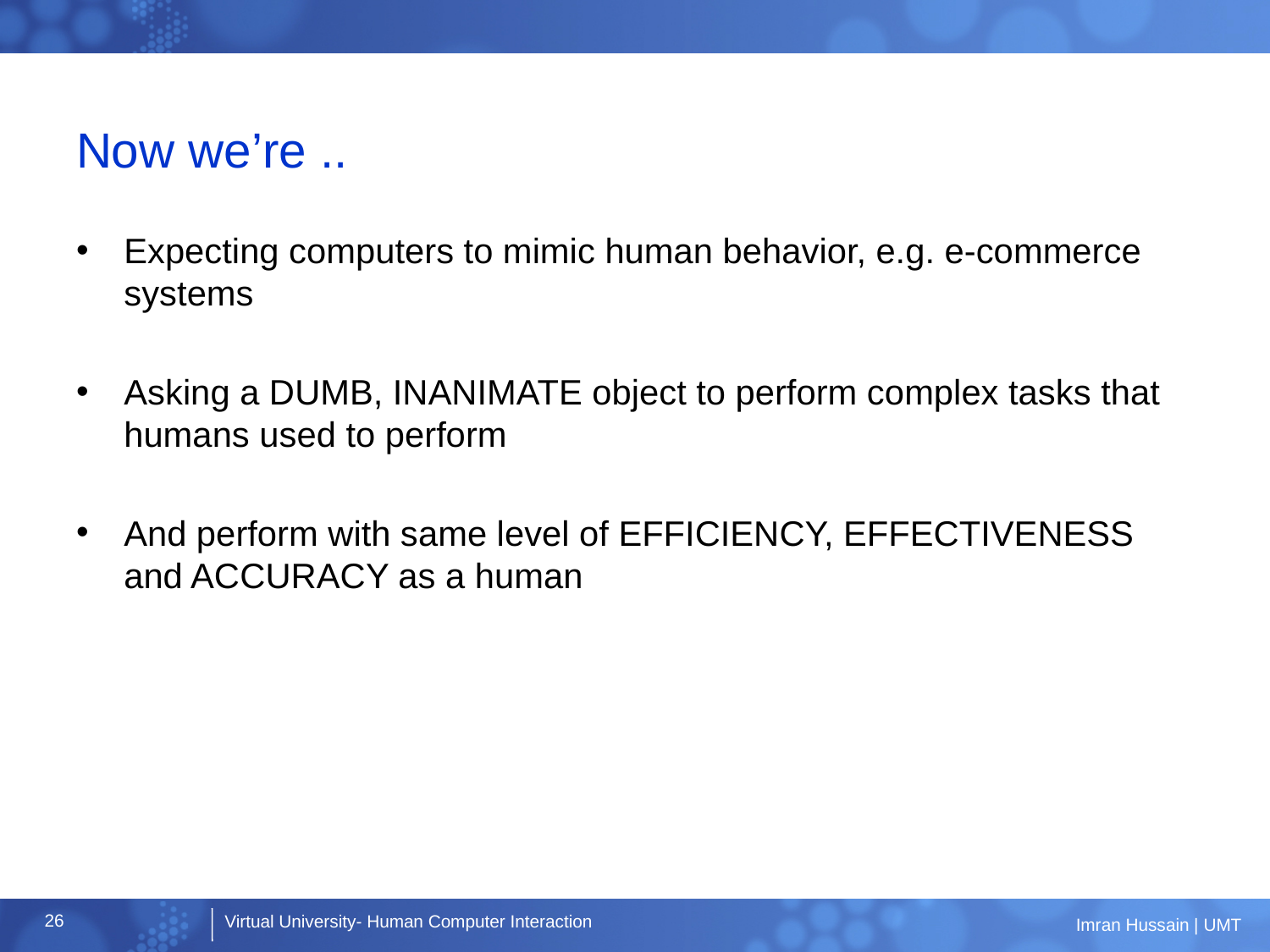

# Now we’re ..
Expecting computers to mimic human behavior, e.g. e-commerce systems

Asking a DUMB, INANIMATE object to perform complex tasks that humans used to perform

And perform with same level of EFFICIENCY, EFFECTIVENESS and ACCURACY as a human